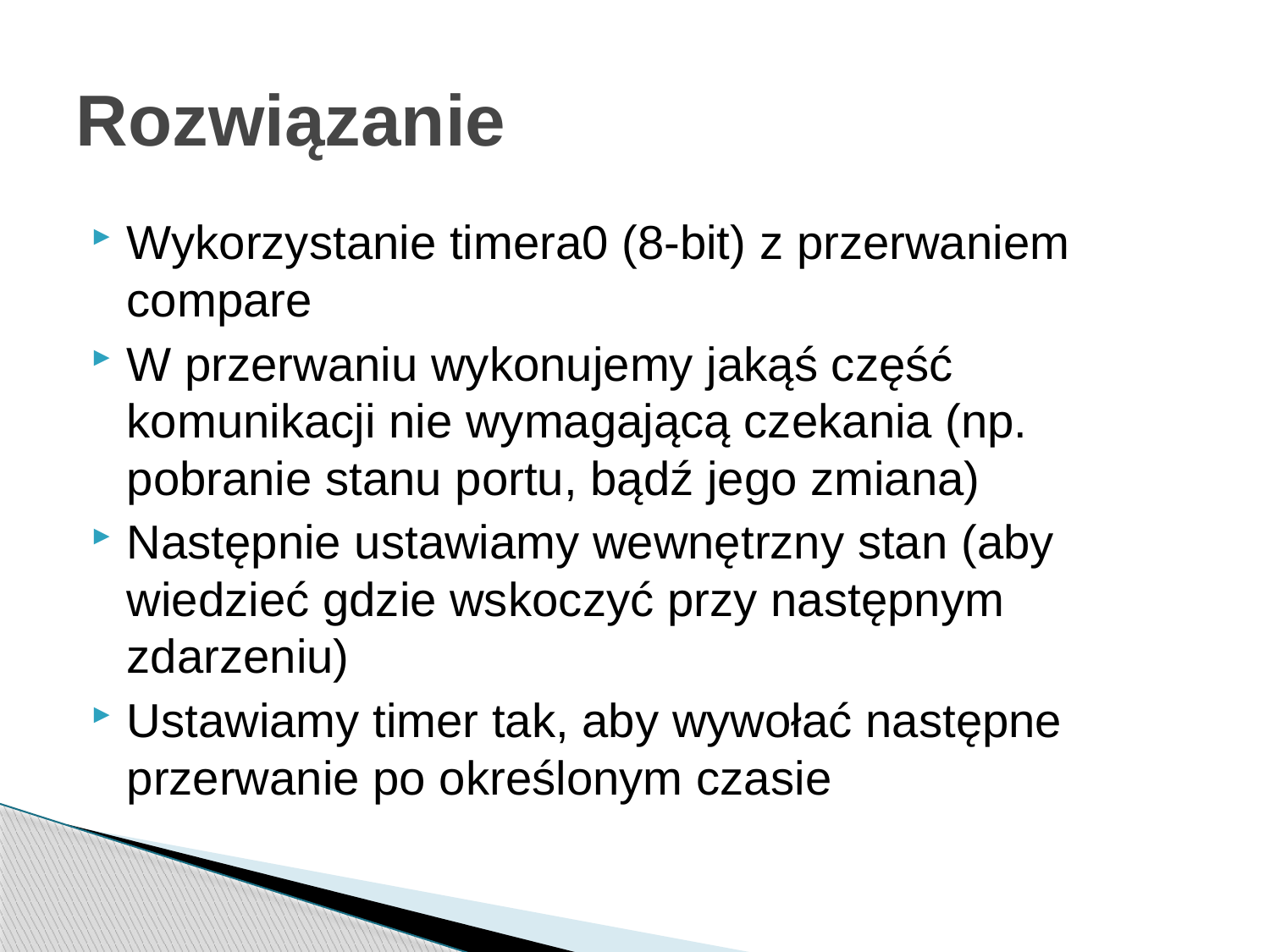

# Rozwiązanie
Wykorzystanie timera0 (8-bit) z przerwaniem compare
W przerwaniu wykonujemy jakąś część komunikacji nie wymagającą czekania (np. pobranie stanu portu, bądź jego zmiana)
Następnie ustawiamy wewnętrzny stan (aby wiedzieć gdzie wskoczyć przy następnym zdarzeniu)
Ustawiamy timer tak, aby wywołać następne przerwanie po określonym czasie